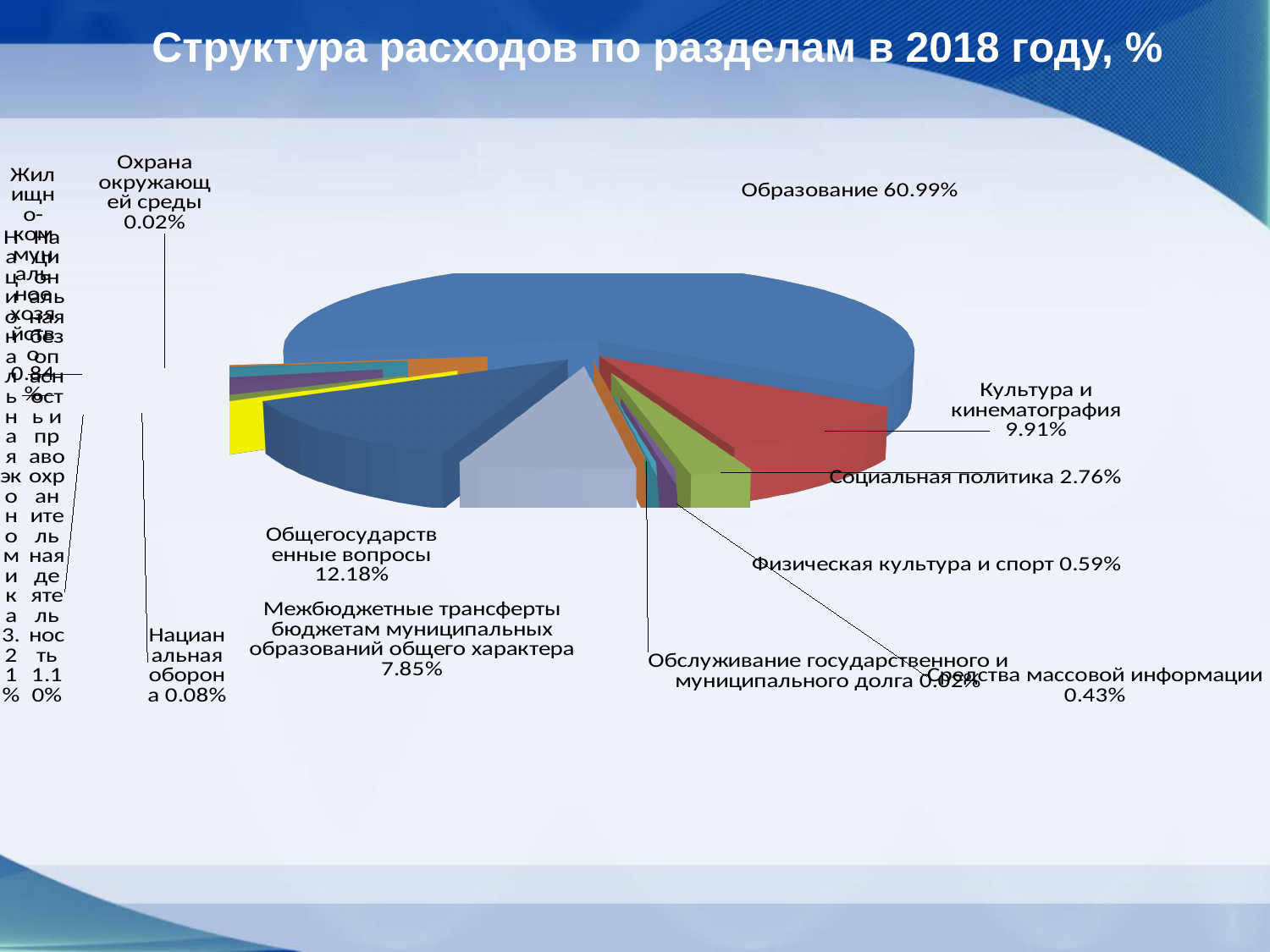

Структура расходов по разделам в 2018 году, %

[unsupported chart]